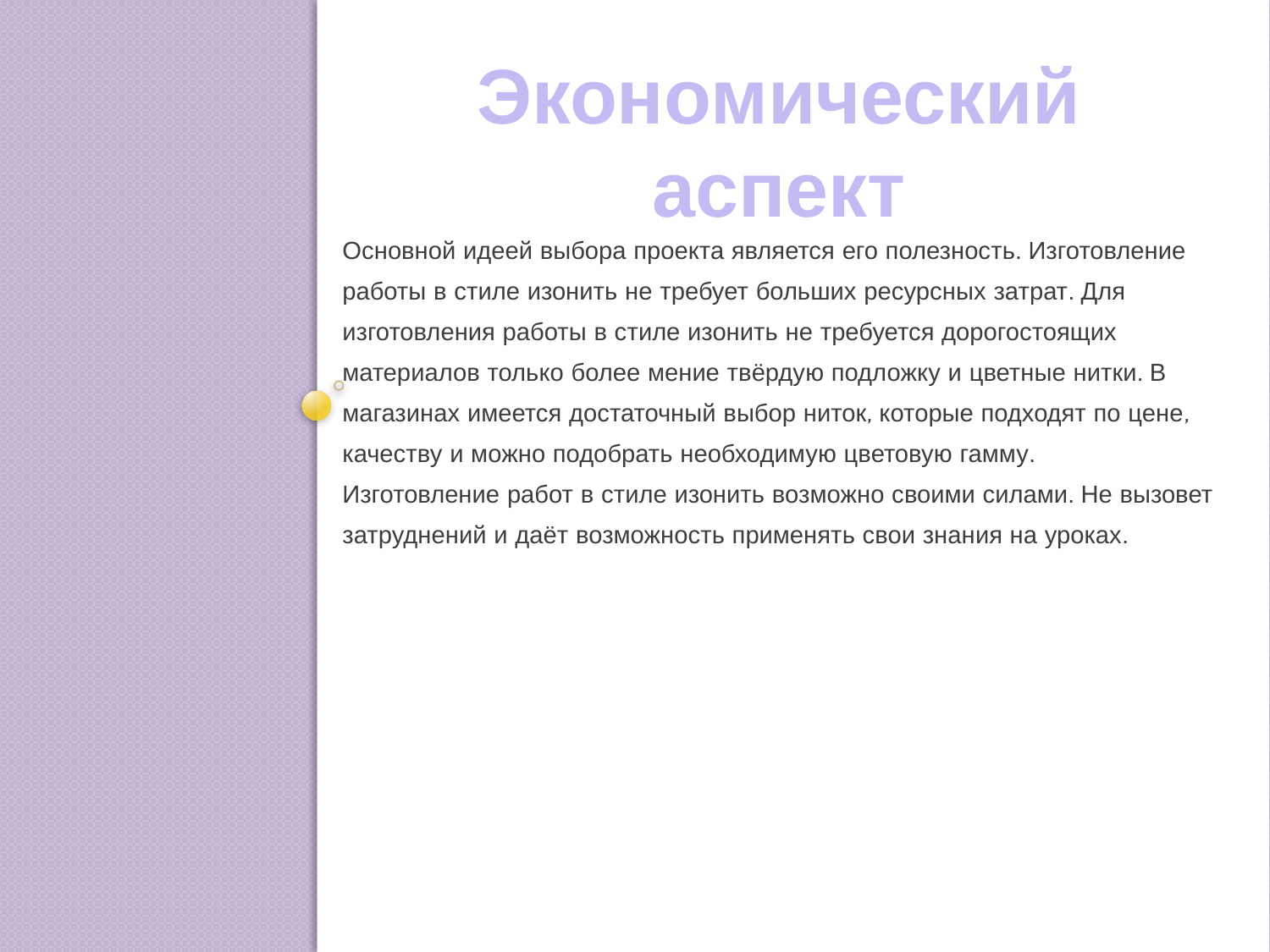

Экономический аспект
Основной идеей выбора проекта является его полезность. Изготовление работы в стиле изонить не требует больших ресурсных затрат. Для изготовления работы в стиле изонить не требуется дорогостоящих материалов только более мение твёрдую подложку и цветные нитки. В магазинах имеется достаточный выбор ниток, которые подходят по цене, качеству и можно подобрать необходимую цветовую гамму.
Изготовление работ в стиле изонить возможно своими силами. Не вызовет затруднений и даёт возможность применять свои знания на уроках.

#